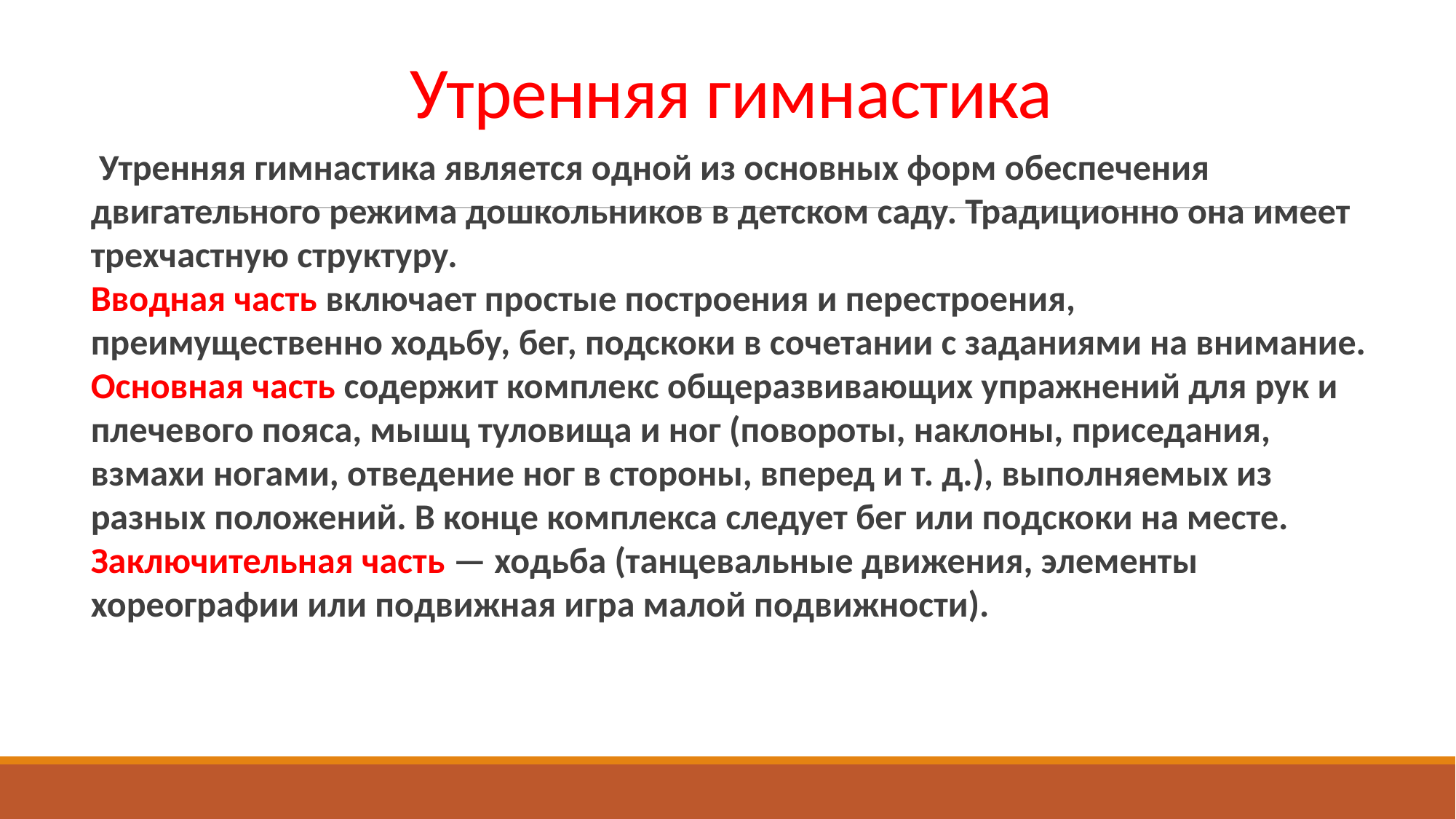

# Утренняя гимнастика
 Утренняя гимнастика является одной из основных форм обеспечения двигательного режима дошкольников в детском саду. Традиционно она имеет трехчастную структуру.
Вводная часть включает простые построения и перестроения, преимущественно ходьбу, бег, подскоки в сочетании с заданиями на внимание. Основная часть содержит комплекс общеразвивающих упражнений для рук и плечевого пояса, мышц туловища и ног (повороты, наклоны, приседания, взмахи ногами, отведение ног в стороны, вперед и т. д.), выполняемых из разных положений. В конце комплекса следует бег или подскоки на месте. Заключительная часть — ходьба (танцевальные движения, элементы хореографии или подвижная игра малой подвижности).